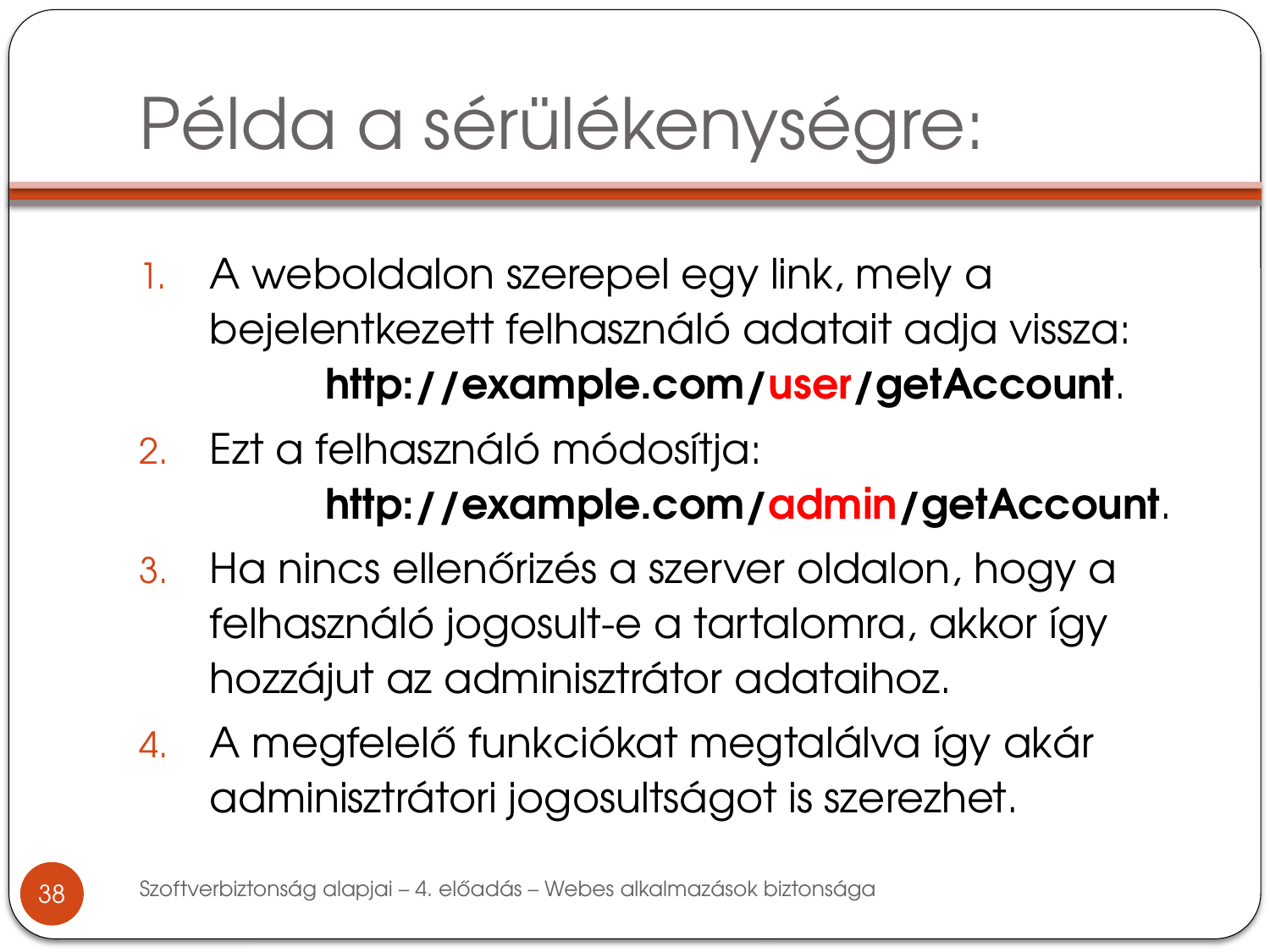

# Példa a sérülékenységre:
A weboldalon szerepel egy link, mely a bejelentkezett felhasználó adatait adja vissza:
	http://example.com/user/getAccount.
Ezt a felhasználó módosítja:
	http://example.com/admin/getAccount.
Ha nincs ellenőrizés a szerver oldalon, hogy a felhasználó jogosult-e a tartalomra, akkor így hozzájut az adminisztrátor adataihoz.
A megfelelő funkciókat megtalálva így akár adminisztrátori jogosultságot is szerezhet.
Szoftverbiztonság alapjai – 4. előadás – Webes alkalmazások biztonsága
38